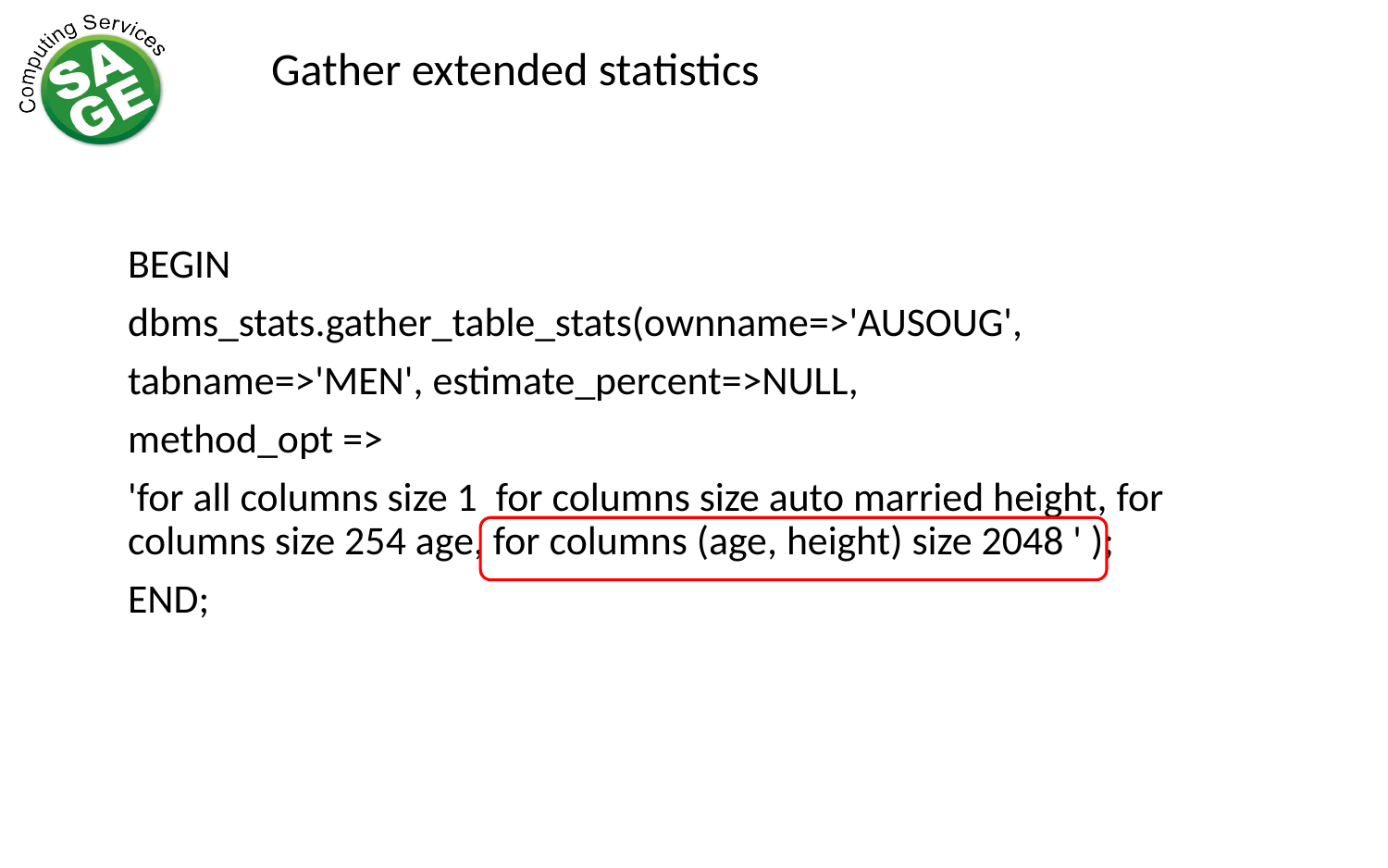

Gather extended statistics

BEGIN
dbms_stats.gather_table_stats(ownname=>'AUSOUG',
tabname=>'MEN', estimate_percent=>NULL,
method_opt =>
'for all columns size 1  for columns size auto married height, for columns size 254 age, for columns (age, height) size 2048 ' );
END;